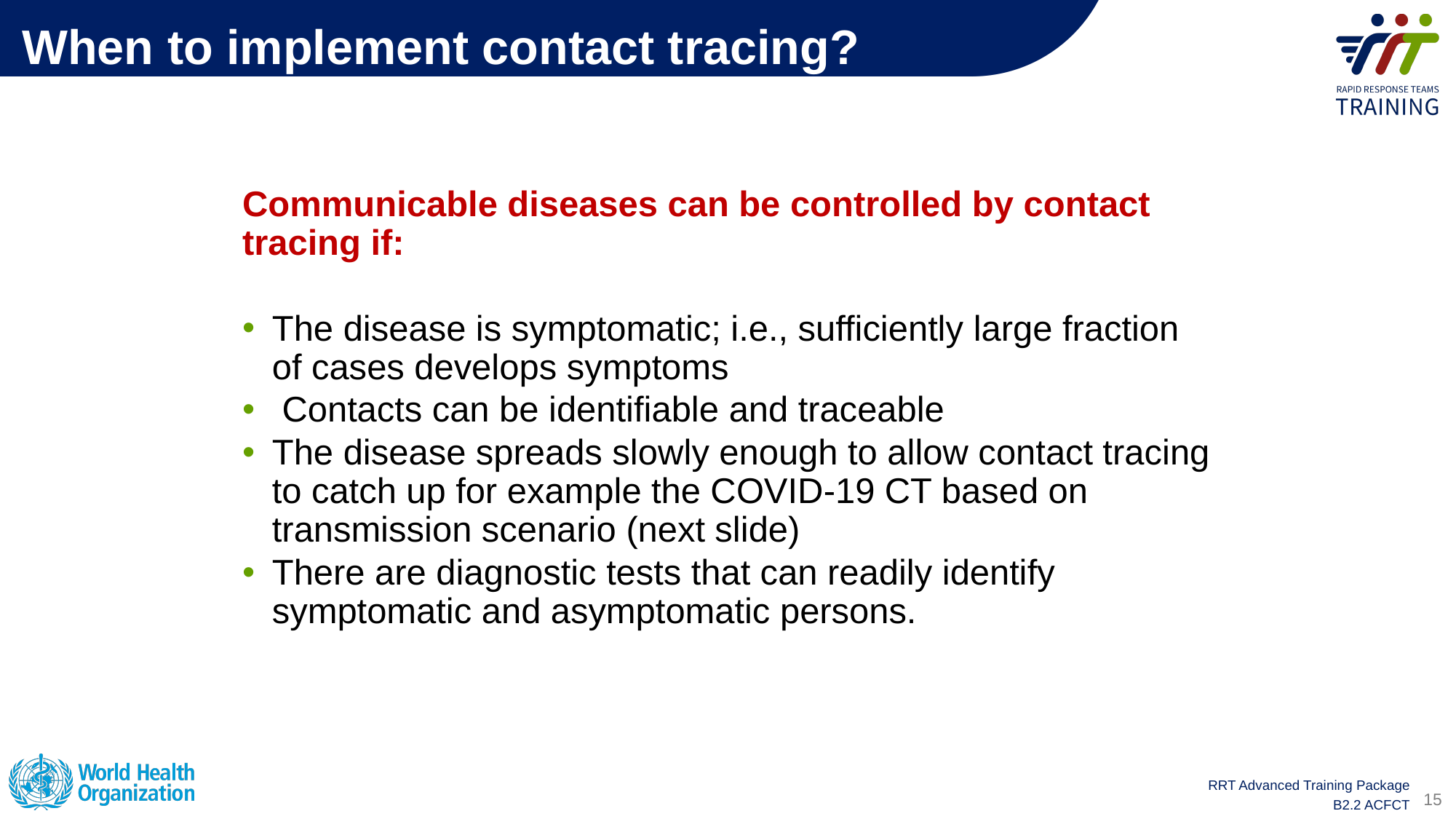

When to implement contact tracing?
Communicable diseases can be controlled by contact tracing if:

The disease is symptomatic; i.e., sufficiently large fraction of cases develops symptoms
 Contacts can be identifiable and traceable
The disease spreads slowly enough to allow contact tracing to catch up for example the COVID-19 CT based on transmission scenario (next slide)
There are diagnostic tests that can readily identify symptomatic and asymptomatic persons.